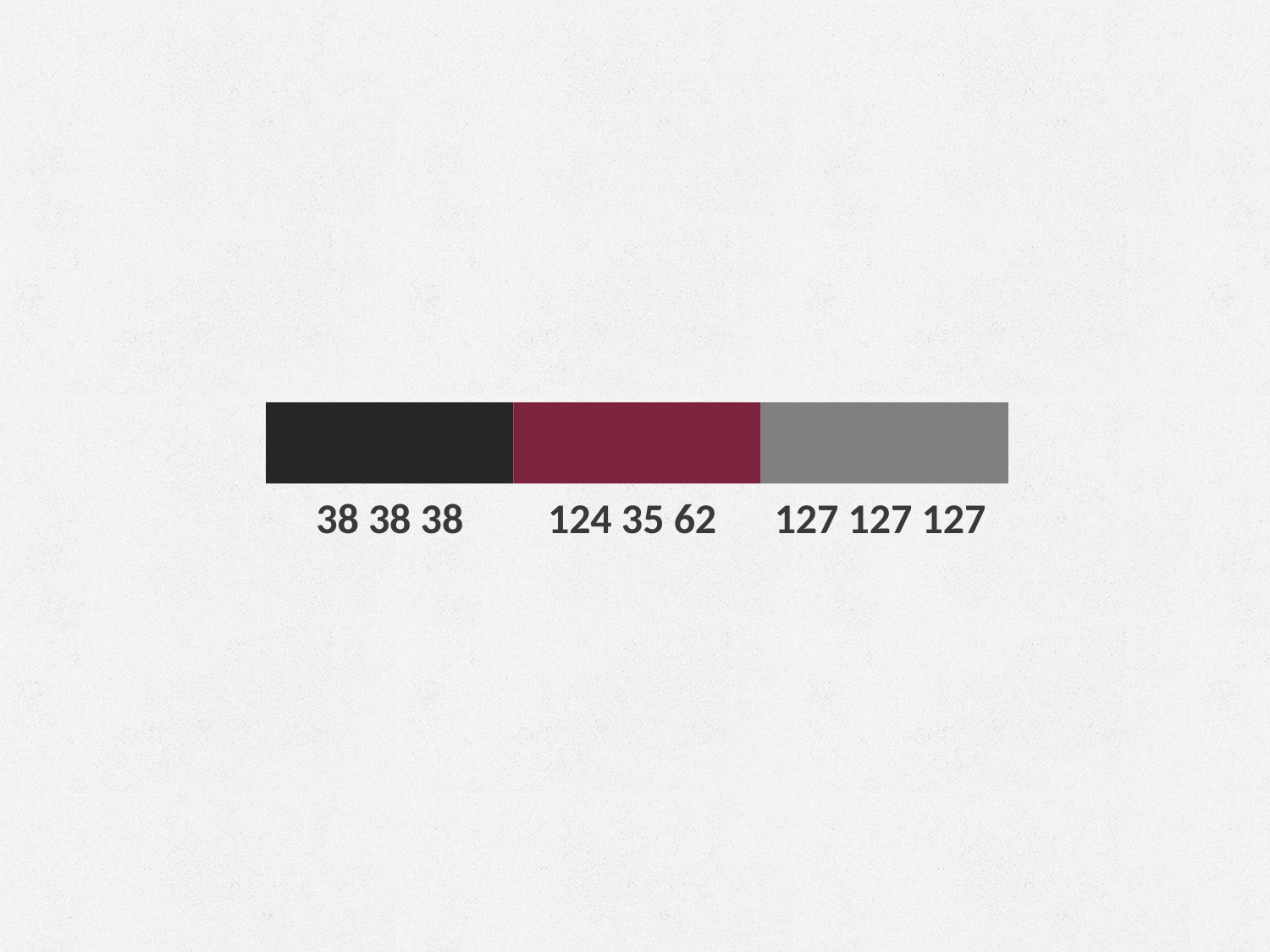

38 38 38
124 35 62
127 127 127